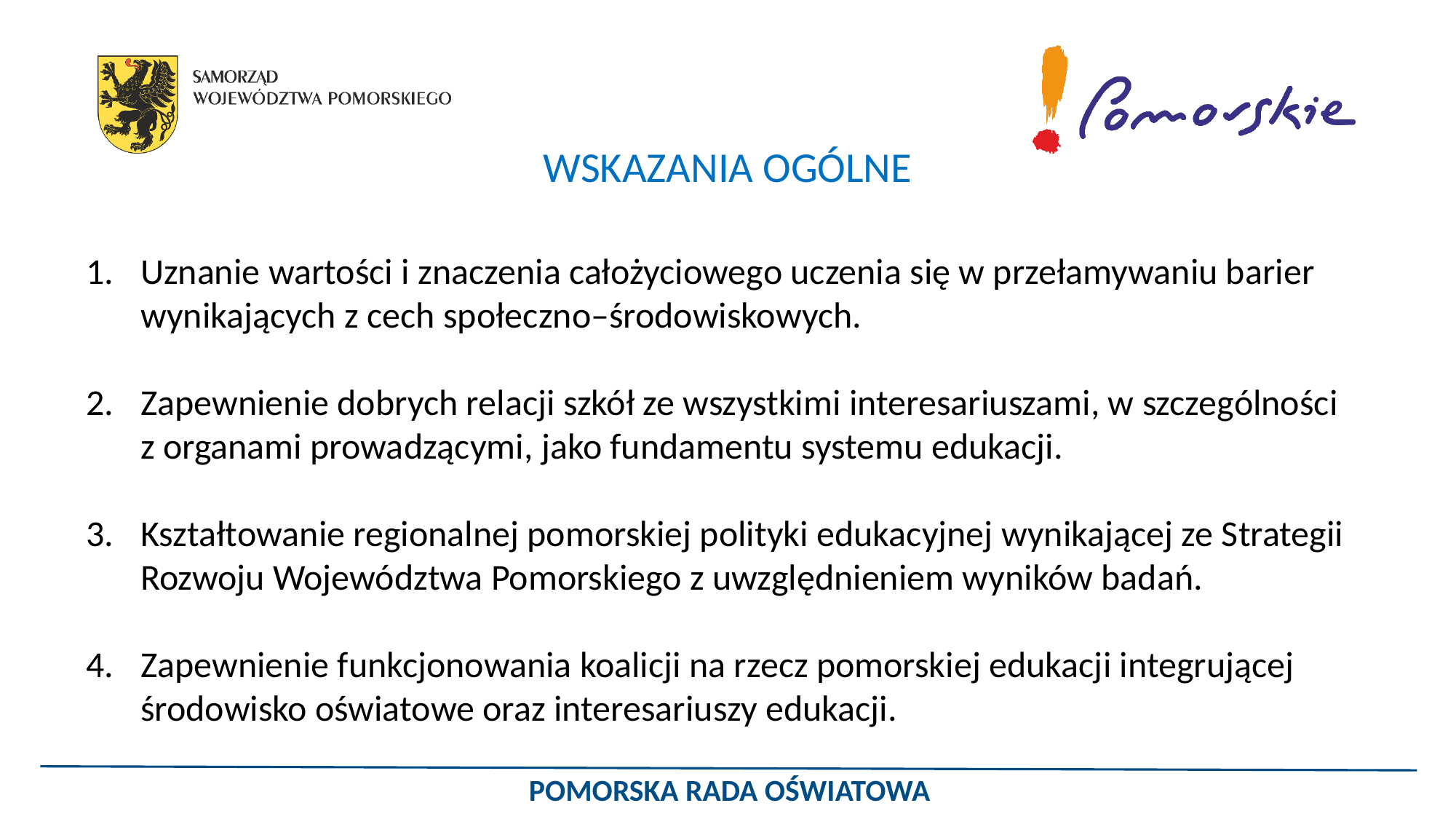

# WSKAZANIA OGÓLNE
Uznanie wartości i znaczenia całożyciowego uczenia się w przełamywaniu barier wynikających z cech społeczno–środowiskowych.

Zapewnienie dobrych relacji szkół ze wszystkimi interesariuszami, w szczególności   z organami prowadzącymi, jako fundamentu systemu edukacji.

Kształtowanie regionalnej pomorskiej polityki edukacyjnej wynikającej ze Strategii Rozwoju Województwa Pomorskiego z uwzględnieniem wyników badań.

Zapewnienie funkcjonowania koalicji na rzecz pomorskiej edukacji integrującej środowisko oświatowe oraz interesariuszy edukacji.